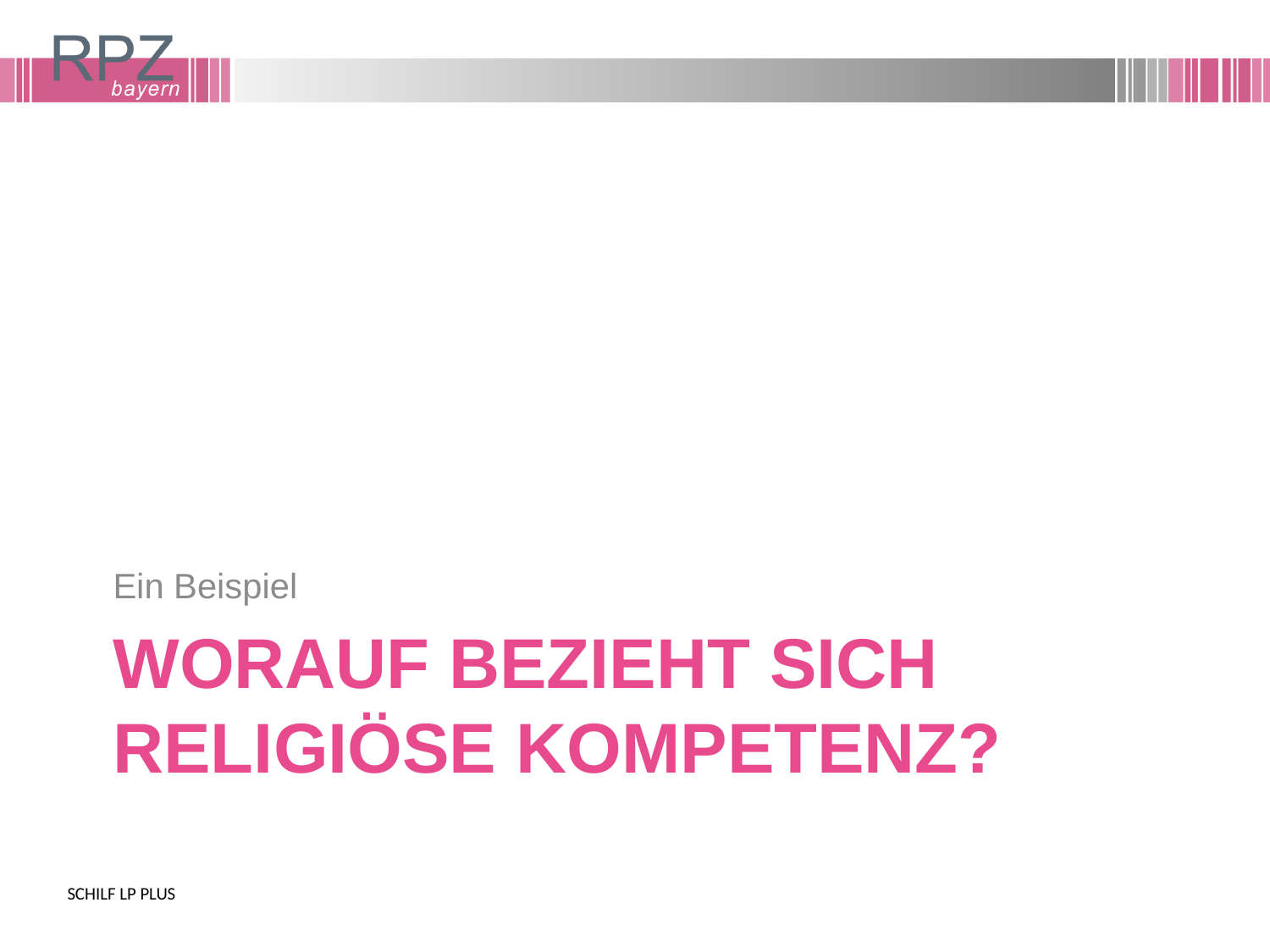

Ein Beispiel
# Worauf bezieht sich religiöse Kompetenz?